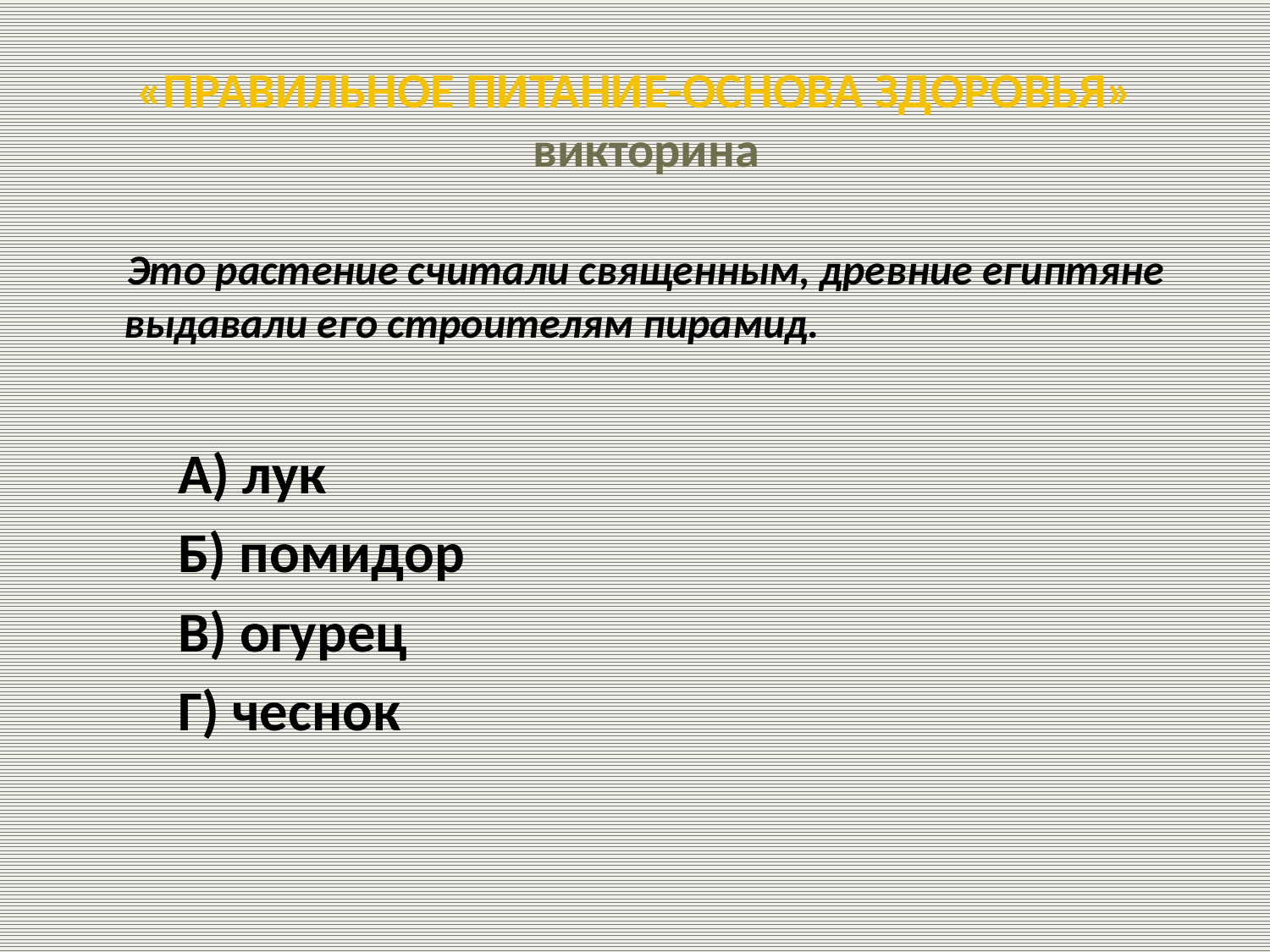

# «ПРАВИЛЬНОЕ ПИТАНИЕ-ОСНОВА ЗДОРОВЬЯ» викторина
    Это растение считали священным, древние египтяне выдавали его строителям пирамид.

        А) лук
        Б) помидор
        В) огурец
        Г) чеснок